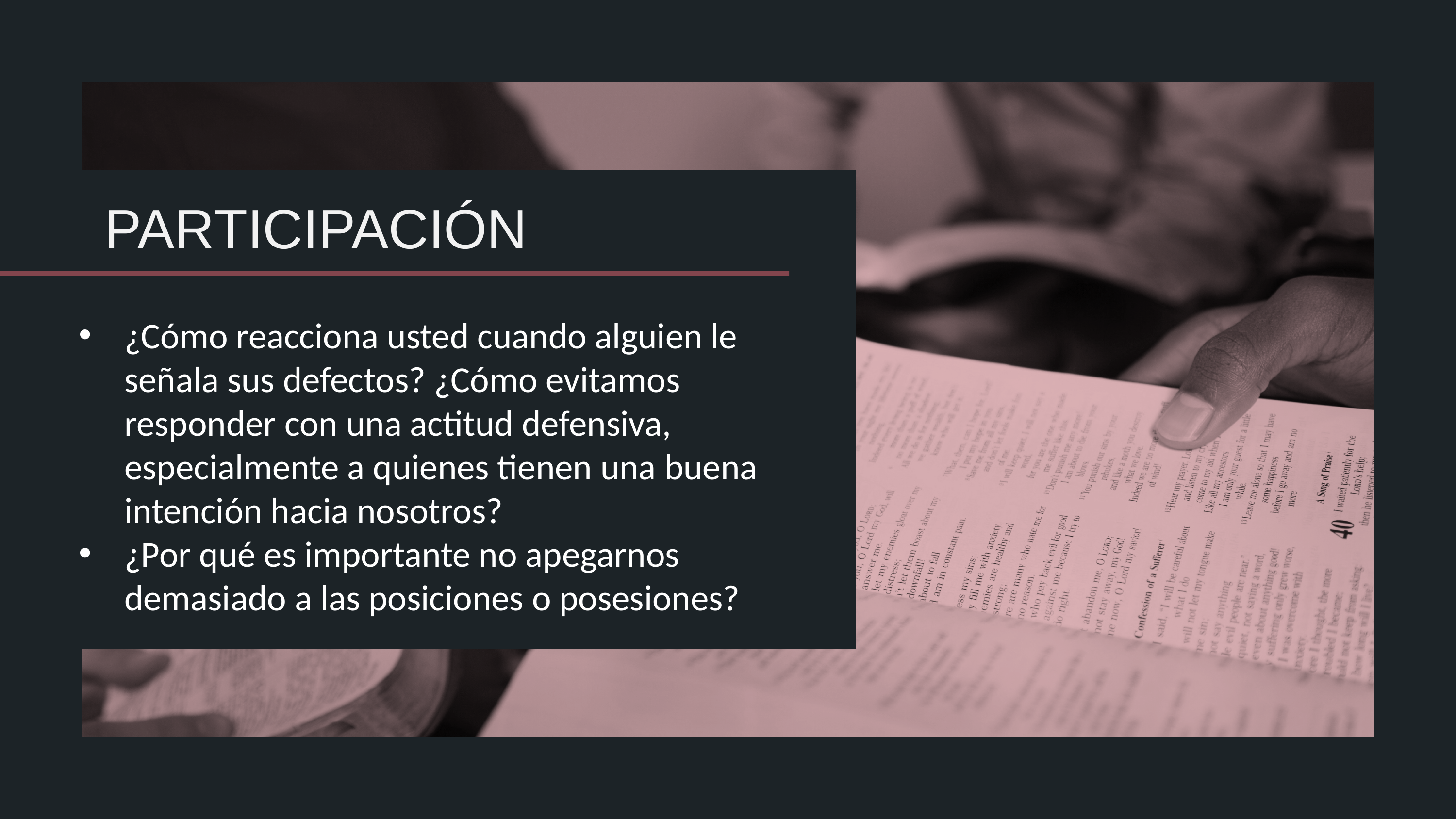

¿Cómo reacciona usted cuando alguien le señala sus defectos? ¿Cómo evitamos responder con una actitud defensiva, especialmente a quienes tienen una buena intención hacia nosotros?
¿Por qué es importante no apegarnos demasiado a las posiciones o posesiones?